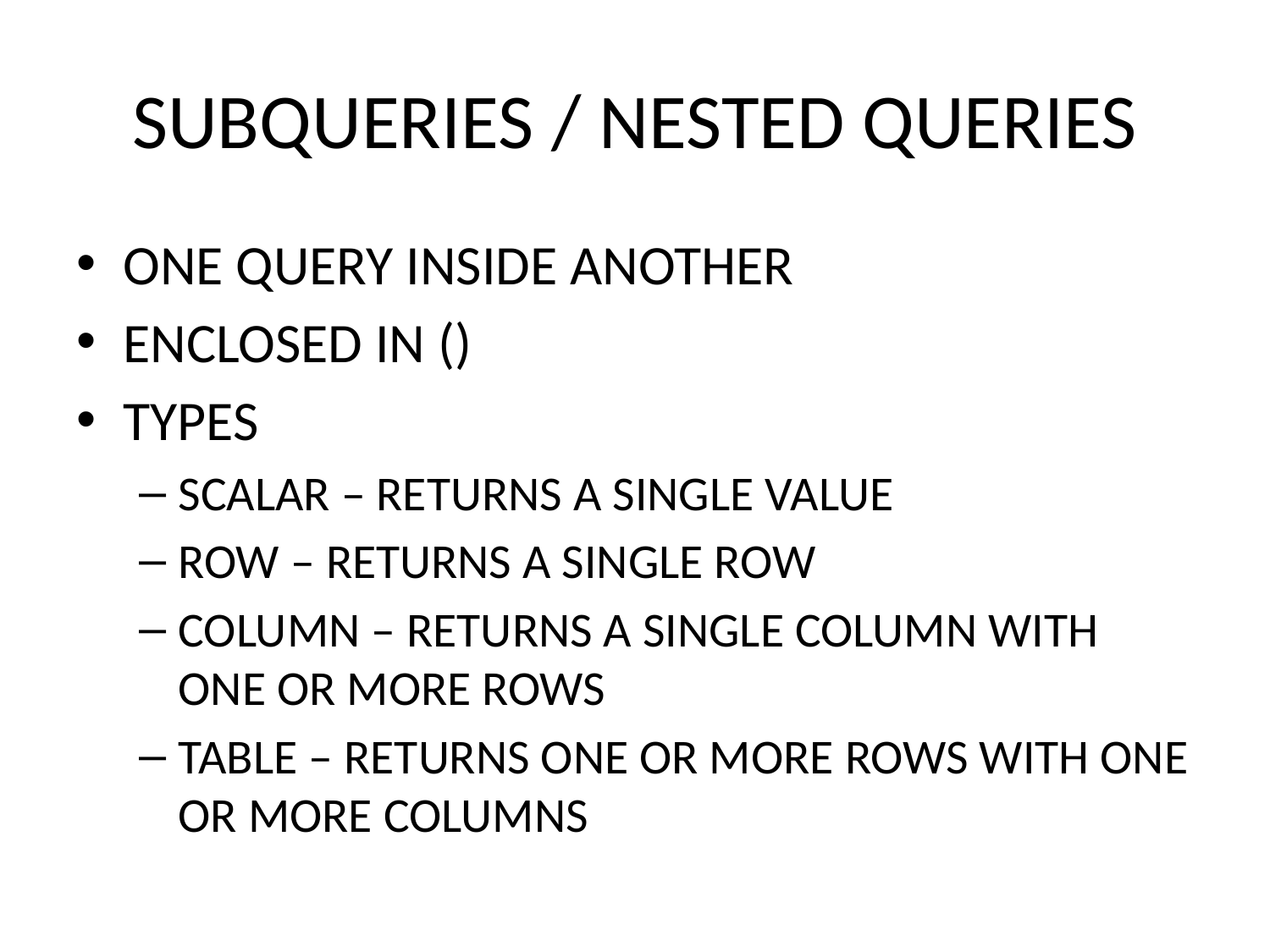

# SUBQUERIES / NESTED QUERIES
ONE QUERY INSIDE ANOTHER
ENCLOSED IN ()
TYPES
SCALAR – RETURNS A SINGLE VALUE
ROW – RETURNS A SINGLE ROW
COLUMN – RETURNS A SINGLE COLUMN WITH ONE OR MORE ROWS
TABLE – RETURNS ONE OR MORE ROWS WITH ONE OR MORE COLUMNS